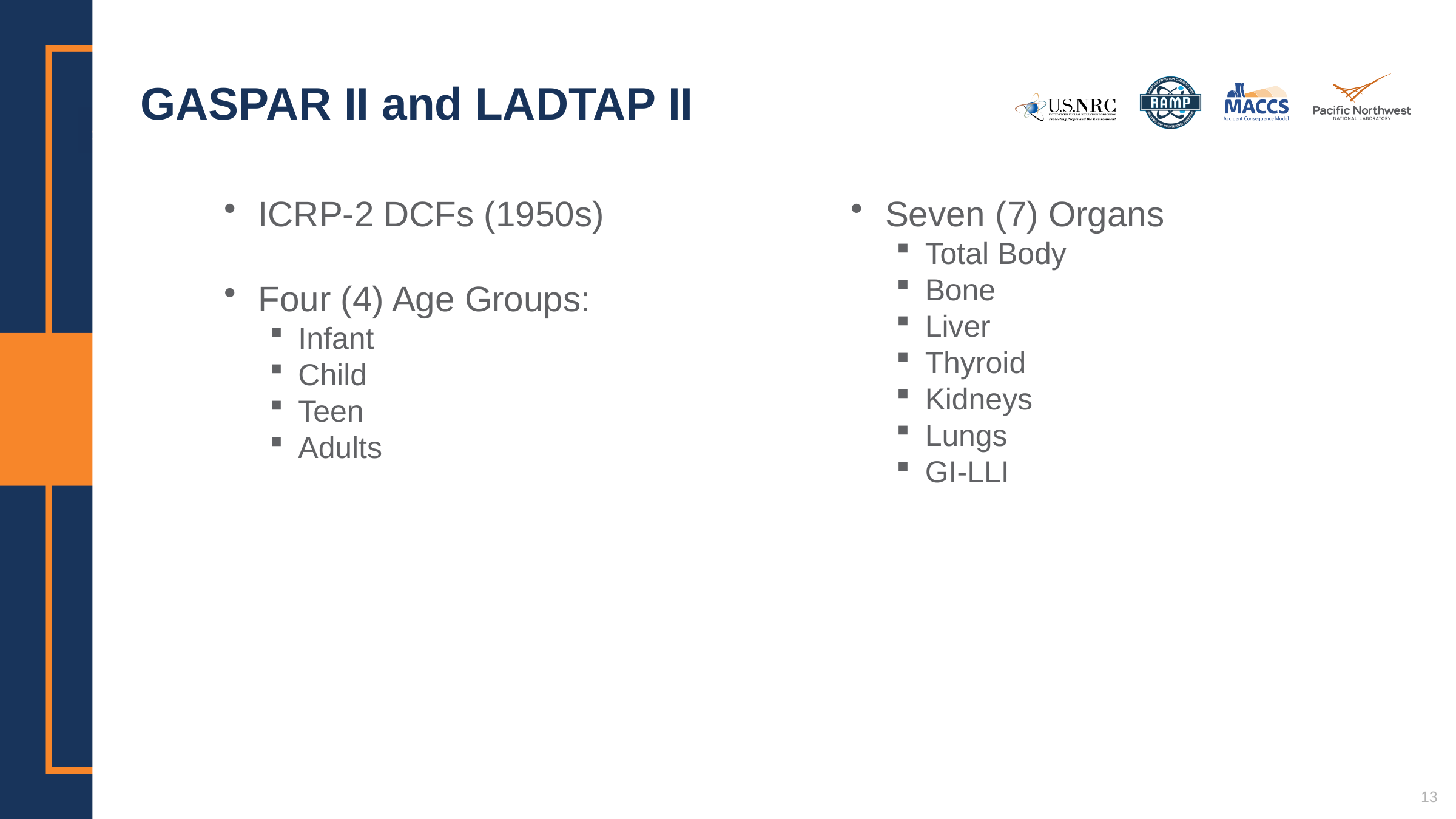

# GASPAR II and LADTAP II
ICRP-2 DCFs (1950s)

Four (4) Age Groups:
Infant
Child
Teen
Adults
Seven (7) Organs
Total Body
Bone
Liver
Thyroid
Kidneys
Lungs
GI-LLI

13